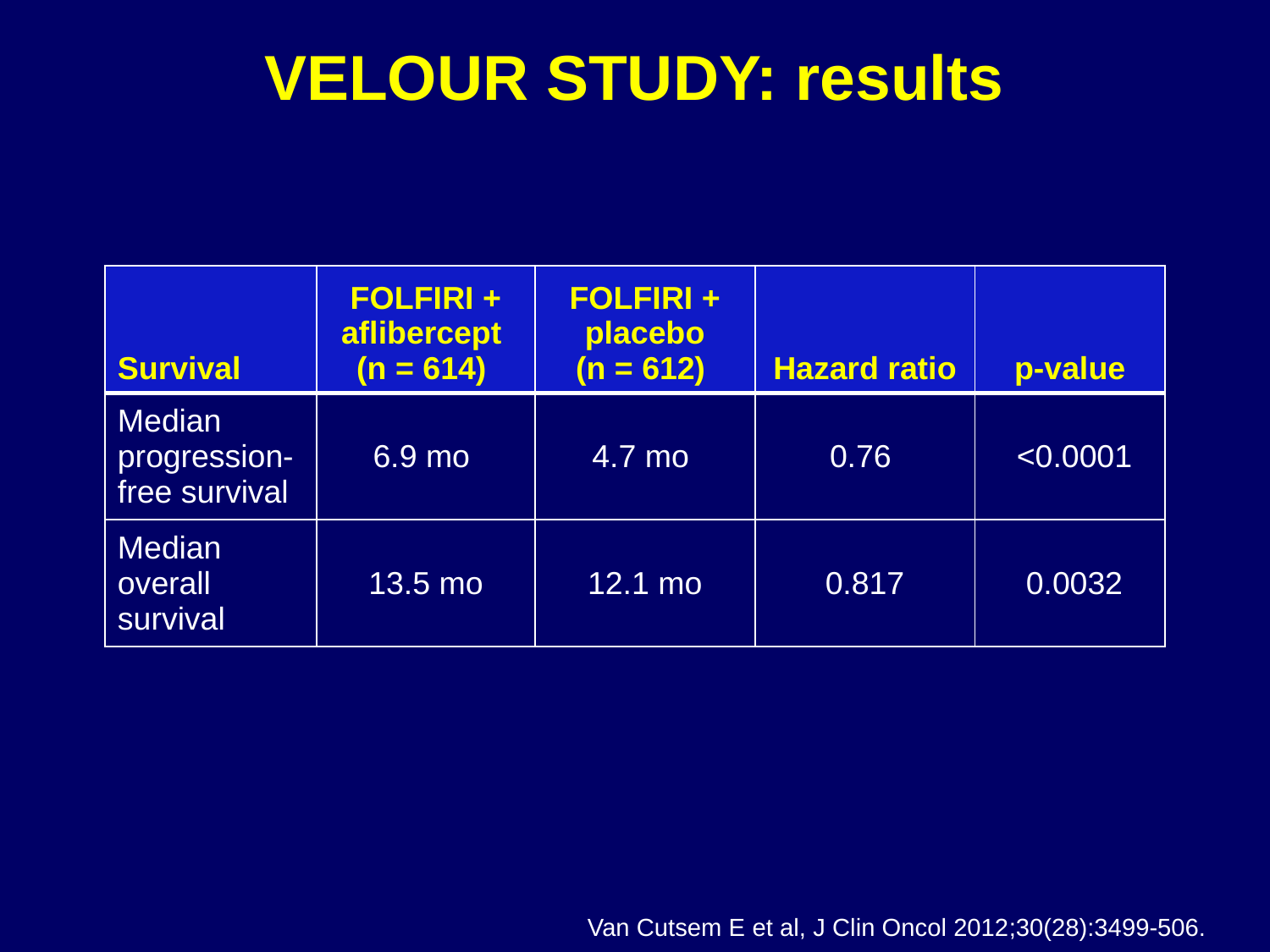

# VELOUR STUDY: results
| Survival | FOLFIRI + aflibercept (n = 614) | FOLFIRI + placebo (n = 612) | Hazard ratio | p-value |
| --- | --- | --- | --- | --- |
| Median progression-free survival | 6.9 mo | 4.7 mo | 0.76 | <0.0001 |
| Median overall survival | 13.5 mo | 12.1 mo | 0.817 | 0.0032 |
Van Cutsem E et al, J Clin Oncol 2012;30(28):3499-506.